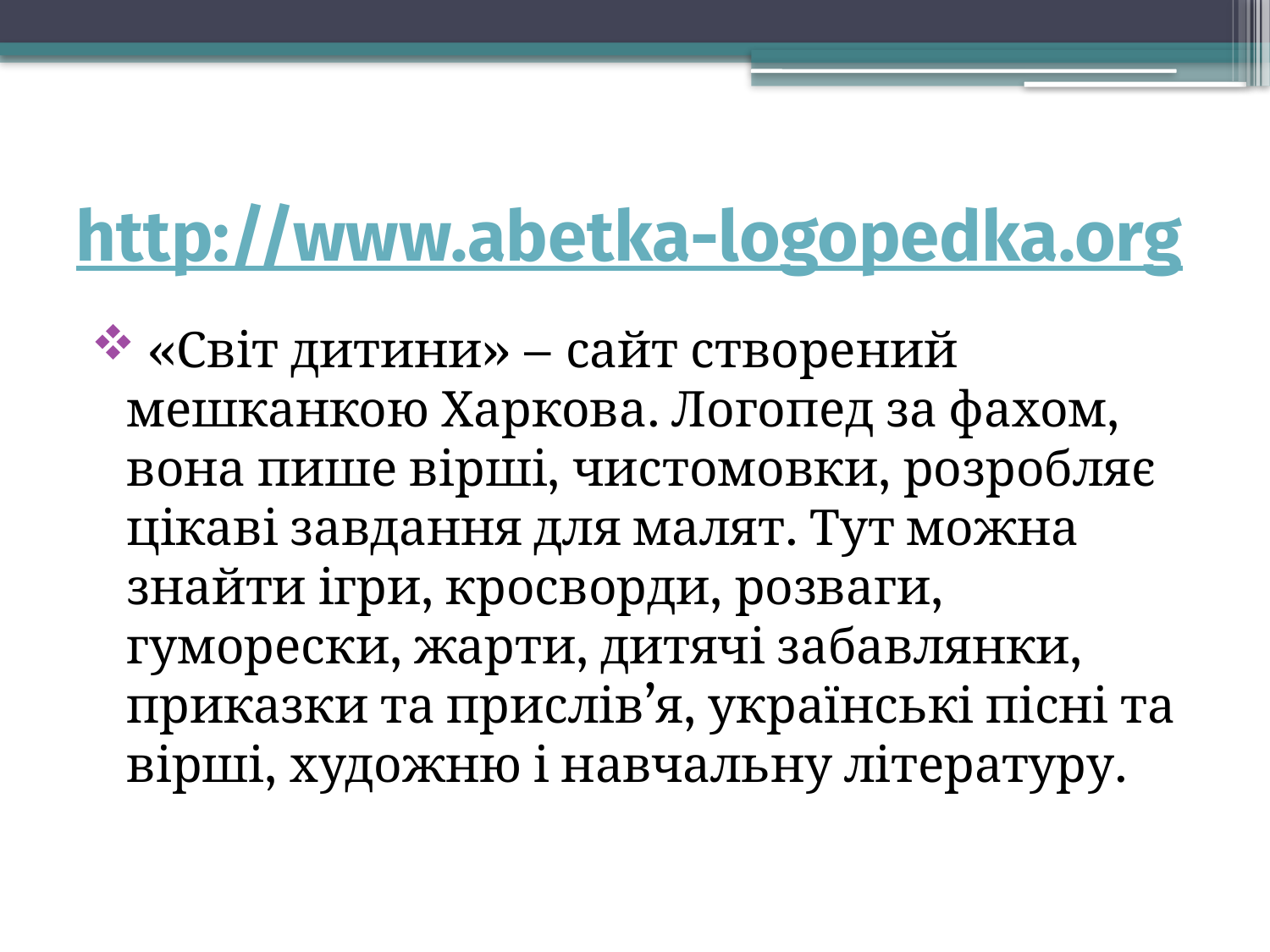

# http://www.abetka-logopedka.org
 «Світ дитини» – сайт створений мешканкою Харкова. Логопед за фахом, вона пише вірші, чистомовки, розробляє цікаві завдання для малят. Тут можна знайти ігри, кросворди, розваги, гуморески, жарти, дитячі забавлянки, приказки та прислів’я, українські пісні та вірші, художню і навчальну літературу.